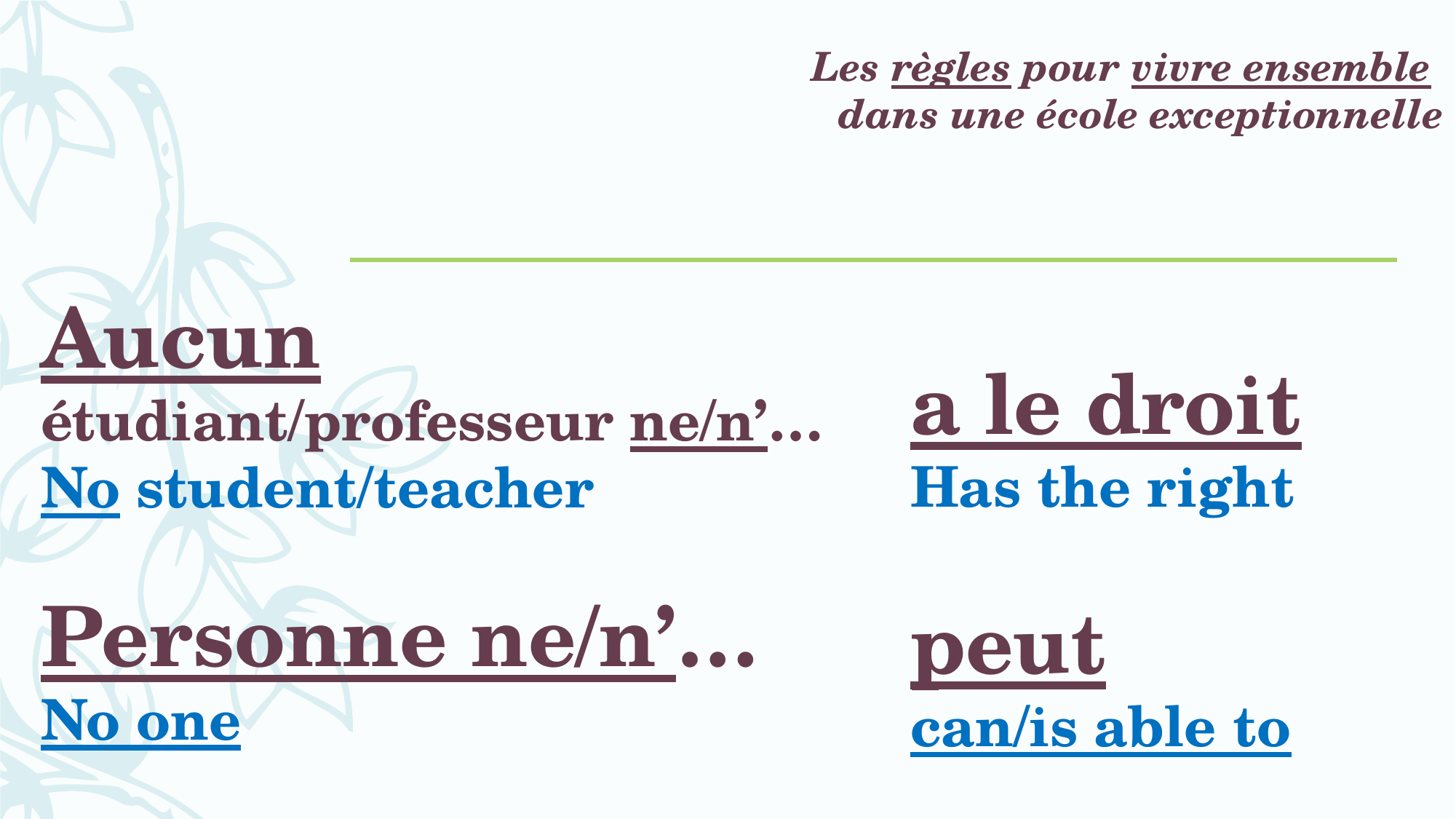

# Les règles pour vivre ensemble  dans une école exceptionnelle
Aucun étudiant/professeur ne/n’…
No student/teacher

Personne ne/n’…
No one

a le droit
Has the right

peut
can/is able to